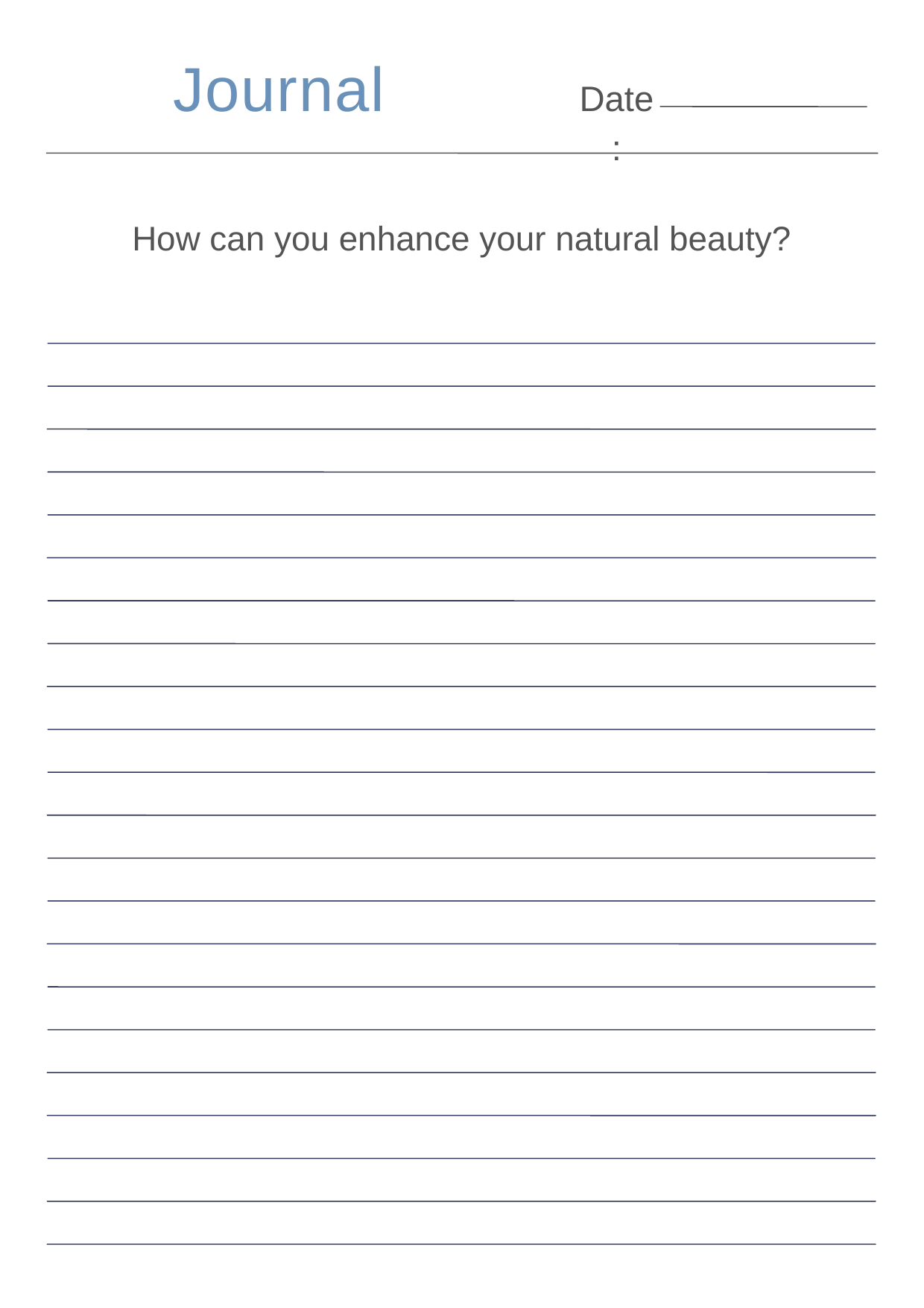

Journal
Date:

How can you enhance your natural beauty?